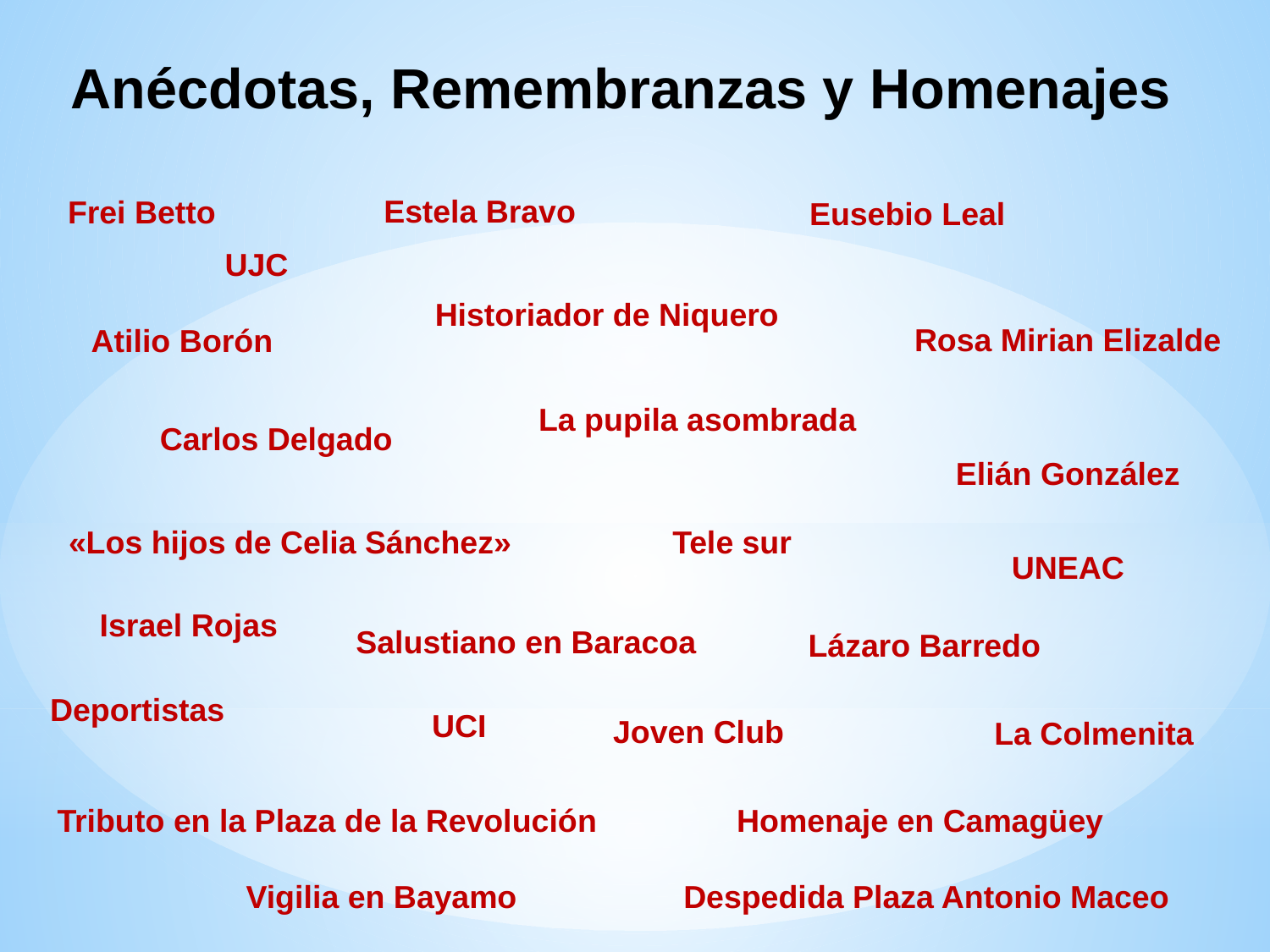

Anécdotas, Remembranzas y Homenajes
Estela Bravo
Frei Betto
Eusebio Leal
UJC
Historiador de Niquero
Rosa Mirian Elizalde
Atilio Borón
La pupila asombrada
Carlos Delgado
Elián González
«Los hijos de Celia Sánchez»
Tele sur
UNEAC
Israel Rojas
Salustiano en Baracoa
Lázaro Barredo
Deportistas
UCI
Joven Club
La Colmenita
Homenaje en Camagüey
Tributo en la Plaza de la Revolución
Vigilia en Bayamo
Despedida Plaza Antonio Maceo